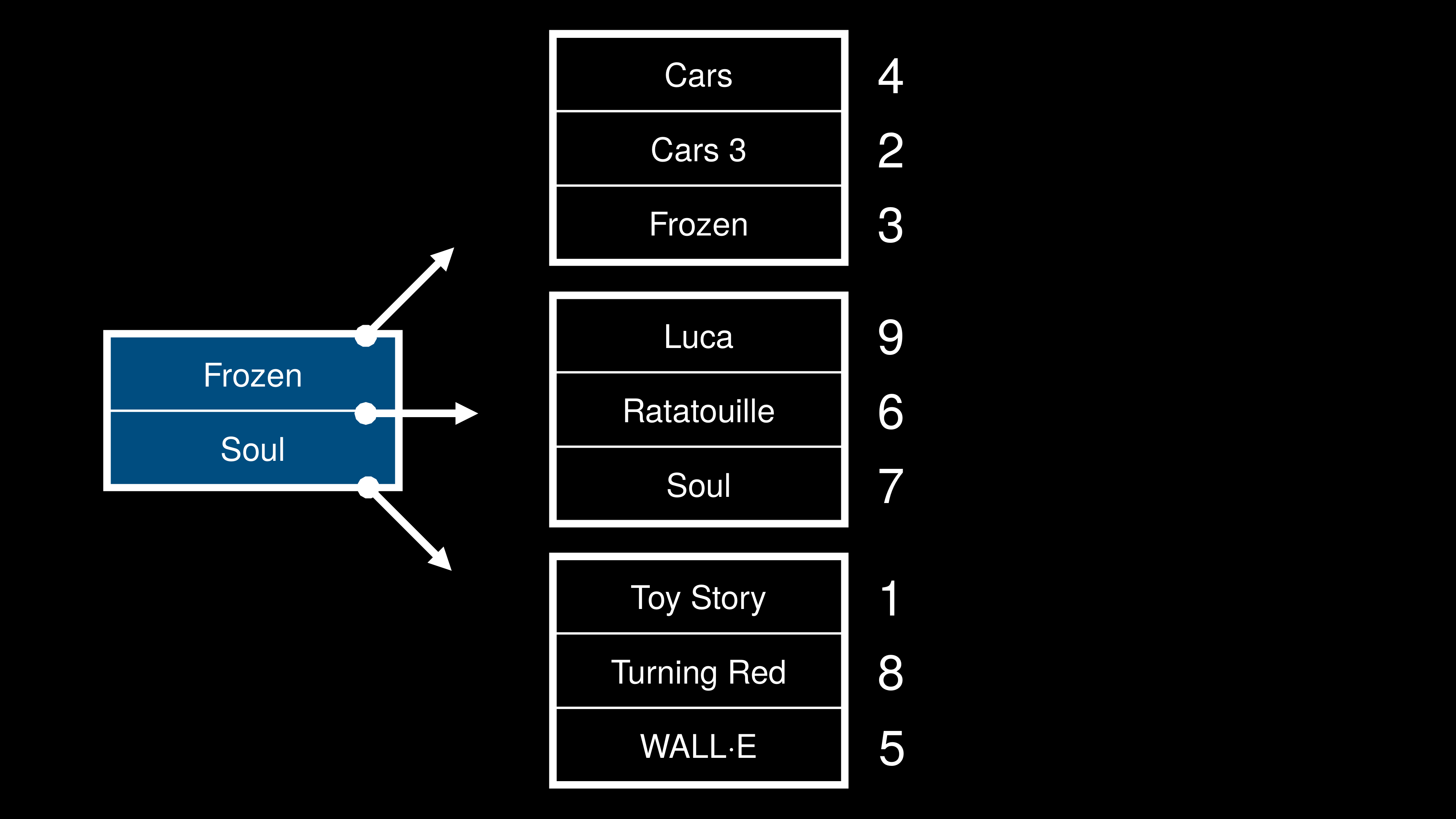

Cars
4
Cars 3
2
Frozen
3

Luca
9

Frozen
Ratatouille
6
Soul

Soul
7

Toy Story
1
Turning Red
8
WALL·E
5